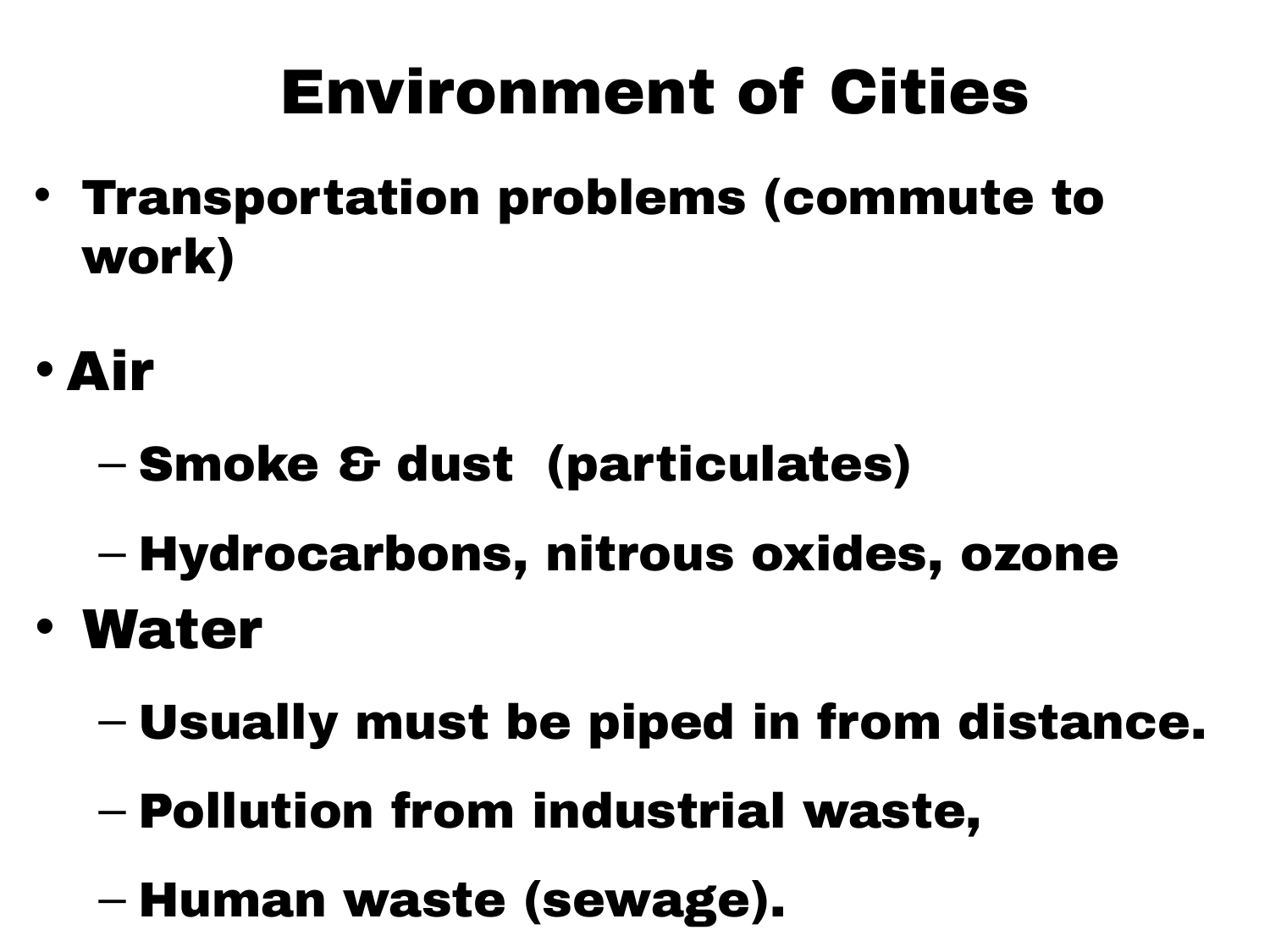

Environment of Cities
Transportation problems (commute to work)
Air
Smoke & dust  (particulates)
Hydrocarbons, nitrous oxides, ozone
Water
Usually must be piped in from distance.
Pollution from industrial waste,
Human waste (sewage).